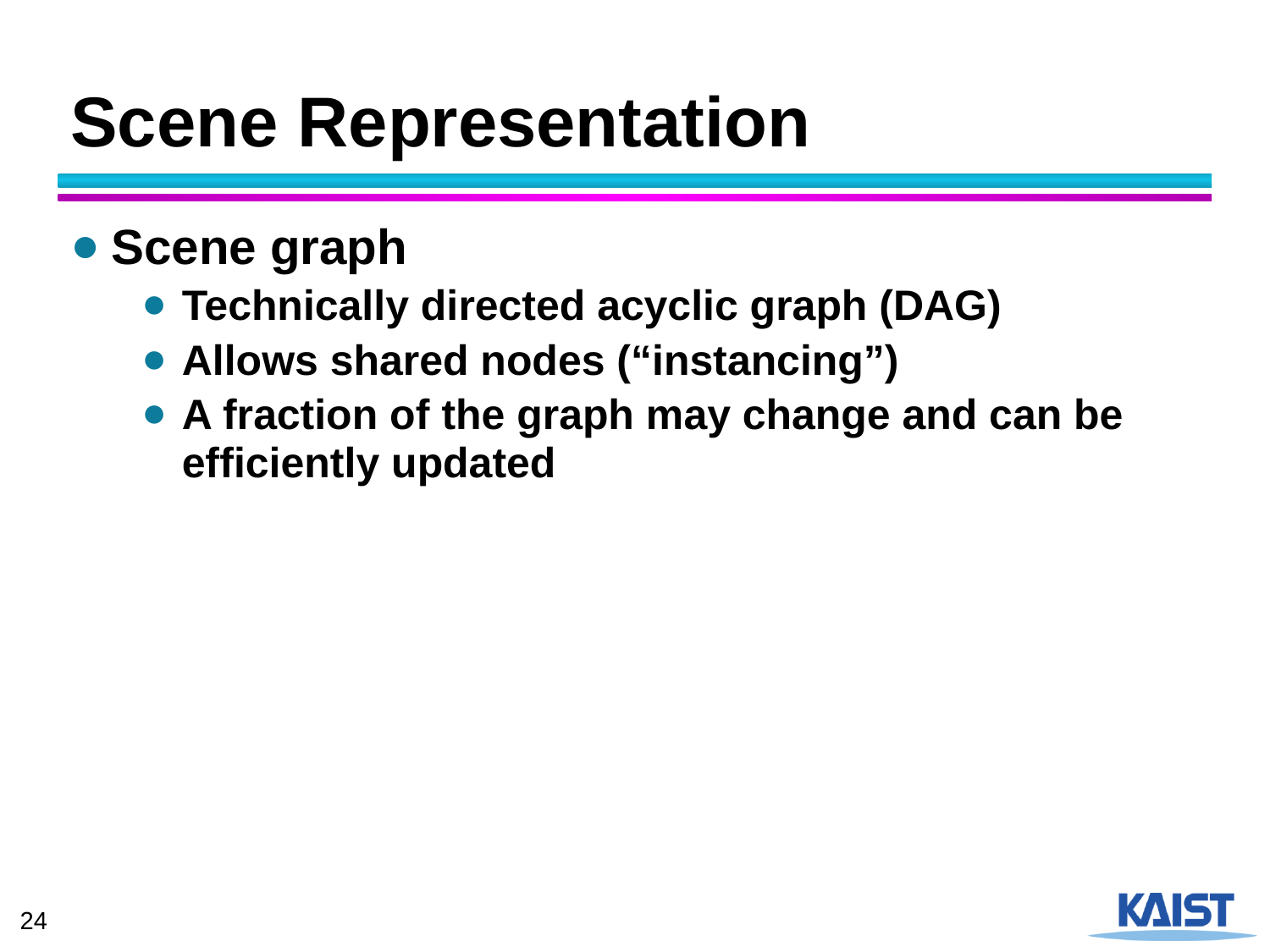

# Scene Representation
Scene graph
Technically directed acyclic graph (DAG)
Allows shared nodes (“instancing”)
A fraction of the graph may change and can be efficiently updated